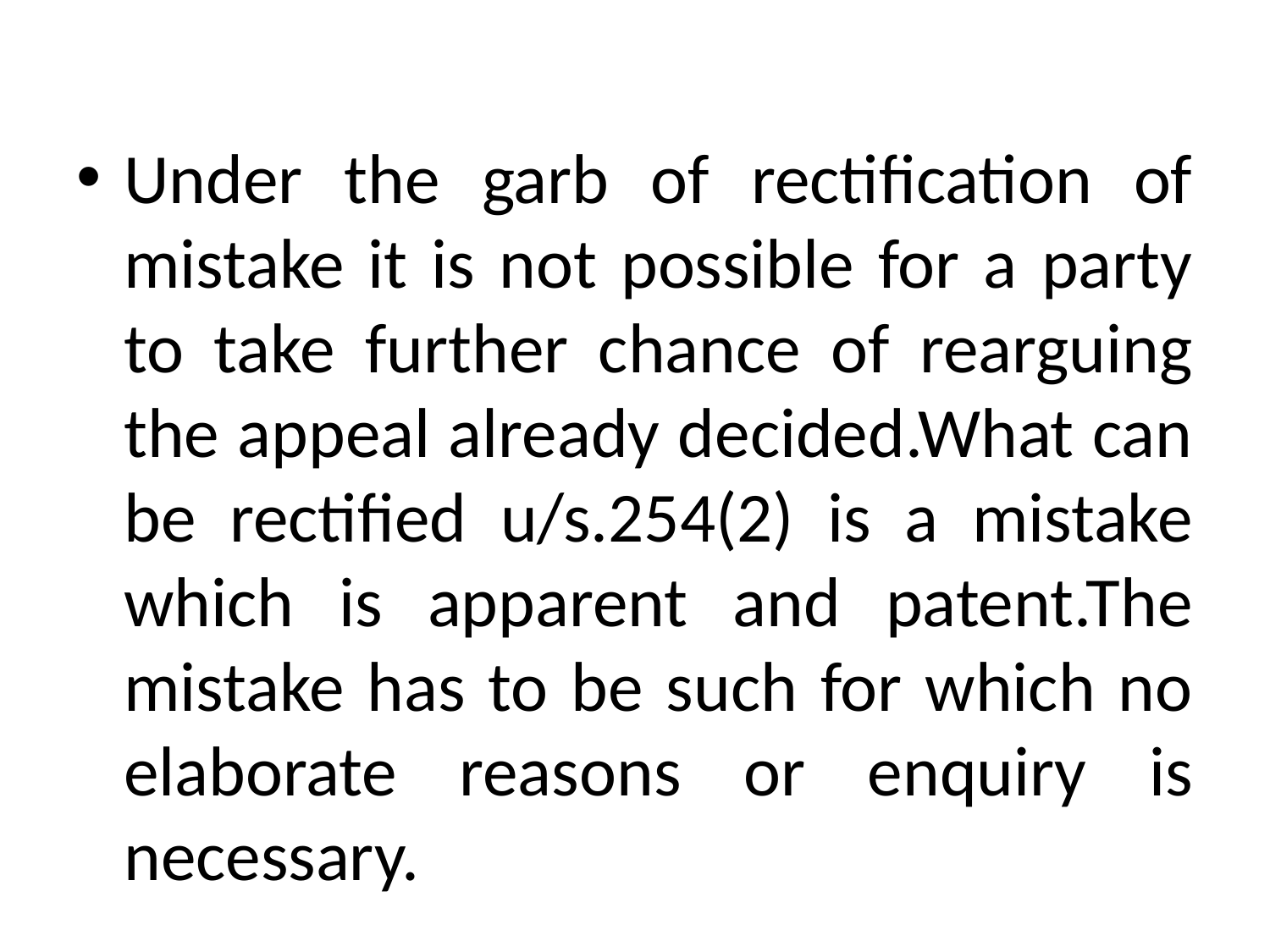

#
Under the garb of rectification of mistake it is not possible for a party to take further chance of rearguing the appeal already decided.What can be rectified u/s.254(2) is a mistake which is apparent and patent.The mistake has to be such for which no elaborate reasons or enquiry is necessary.